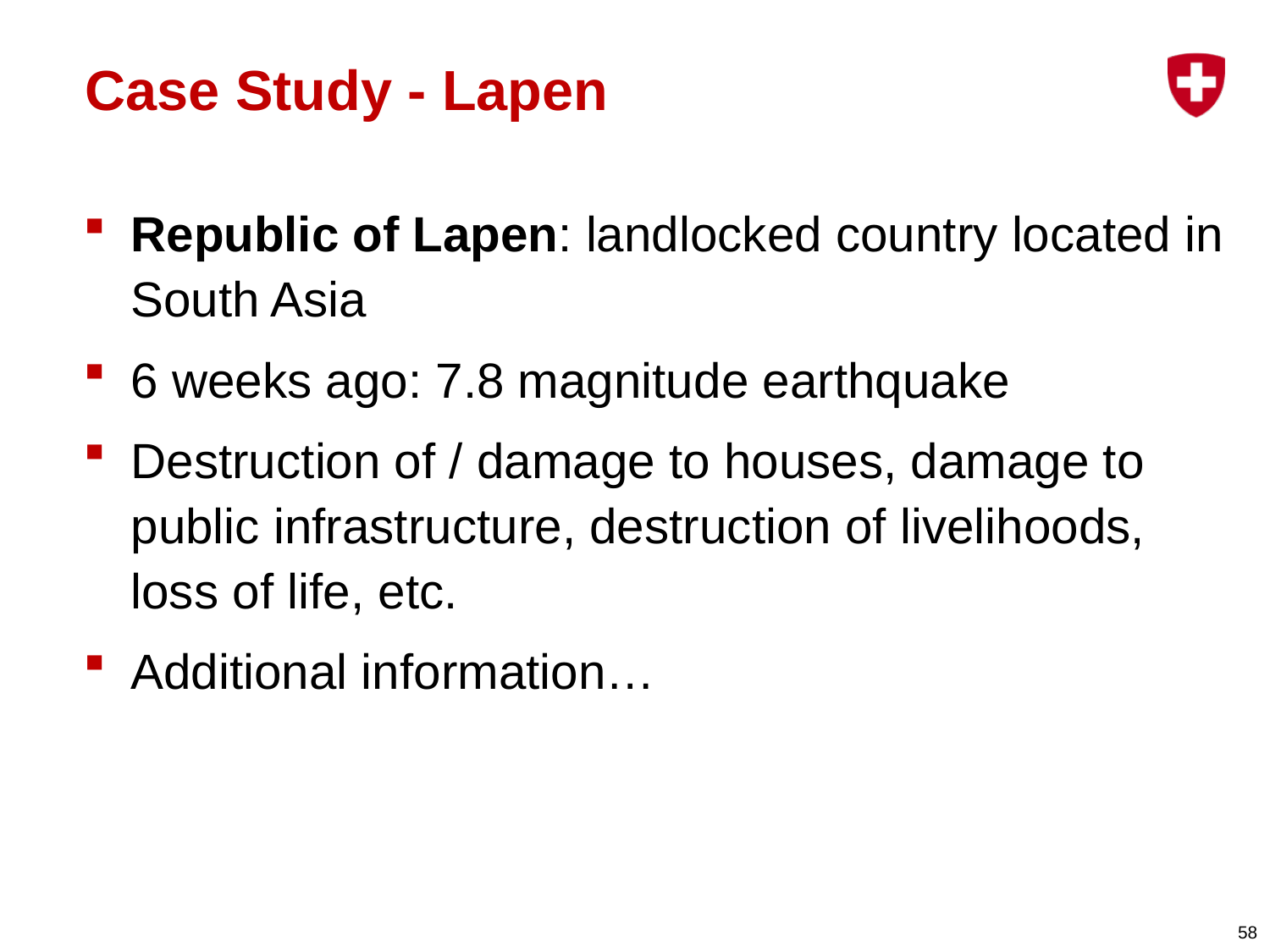

# Case Study - Lapen
Republic of Lapen: landlocked country located in South Asia
6 weeks ago: 7.8 magnitude earthquake
Destruction of / damage to houses, damage to public infrastructure, destruction of livelihoods, loss of life, etc.
Additional information…
58